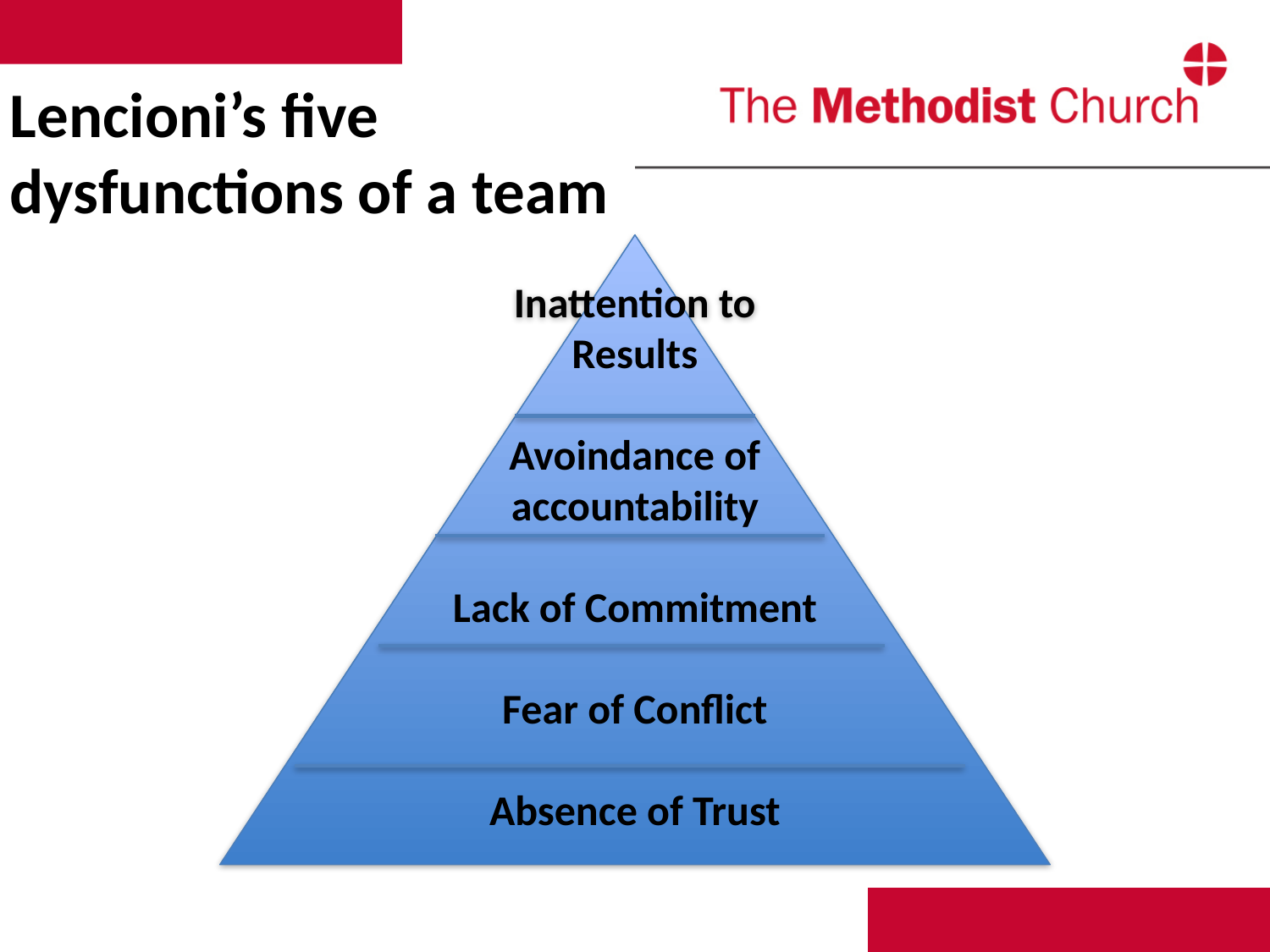

# Lencioni’s five dysfunctions of a team
Inattention to
Results

Avoindance of accountability

Lack of Commitment

Fear of Conflict

Absence of Trust